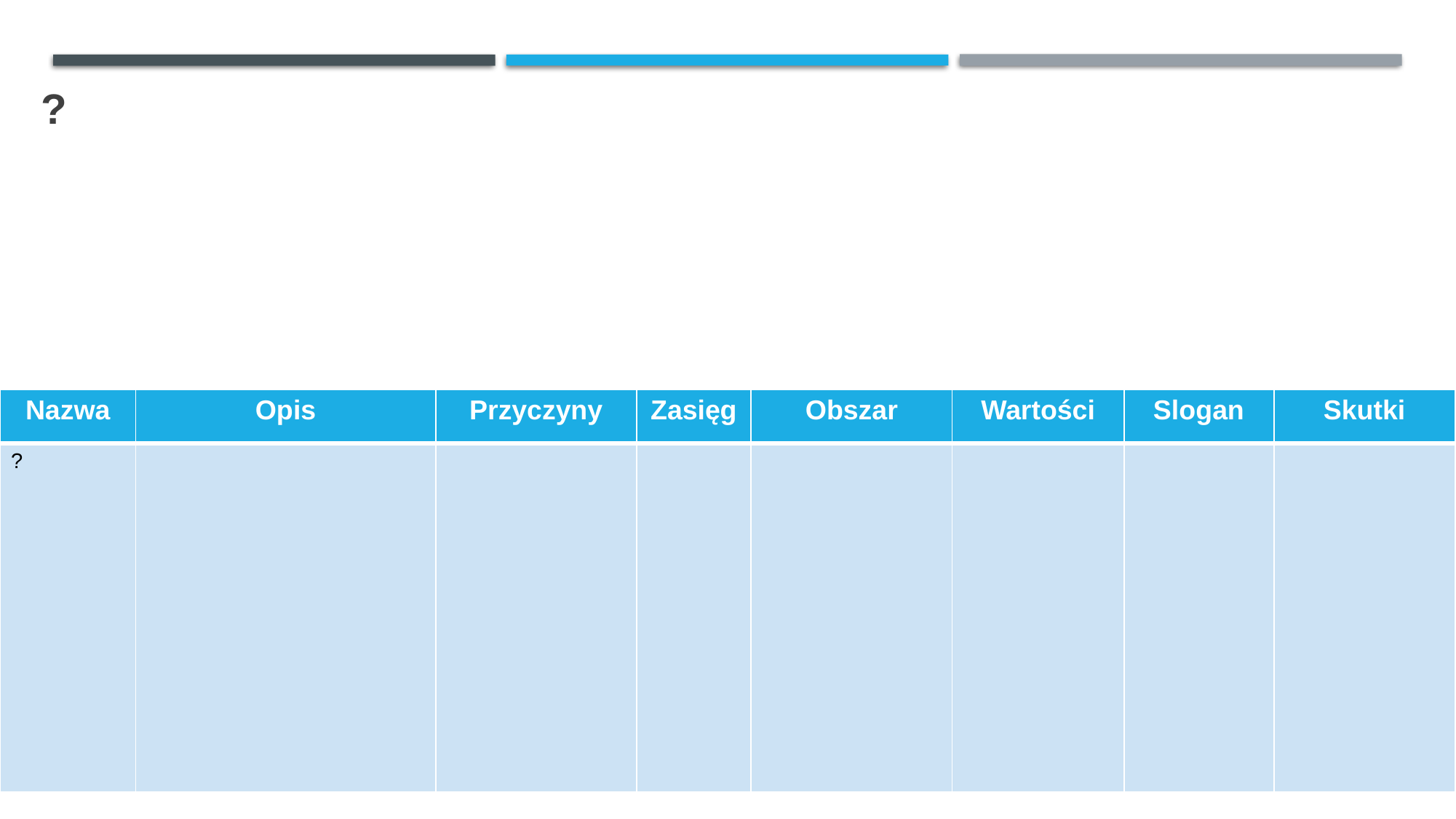

# ?
| Nazwa | Opis | Przyczyny | Zasięg | Obszar | Wartości | Slogan | Skutki |
| --- | --- | --- | --- | --- | --- | --- | --- |
| ? |  |  |  |  |  |  |  |